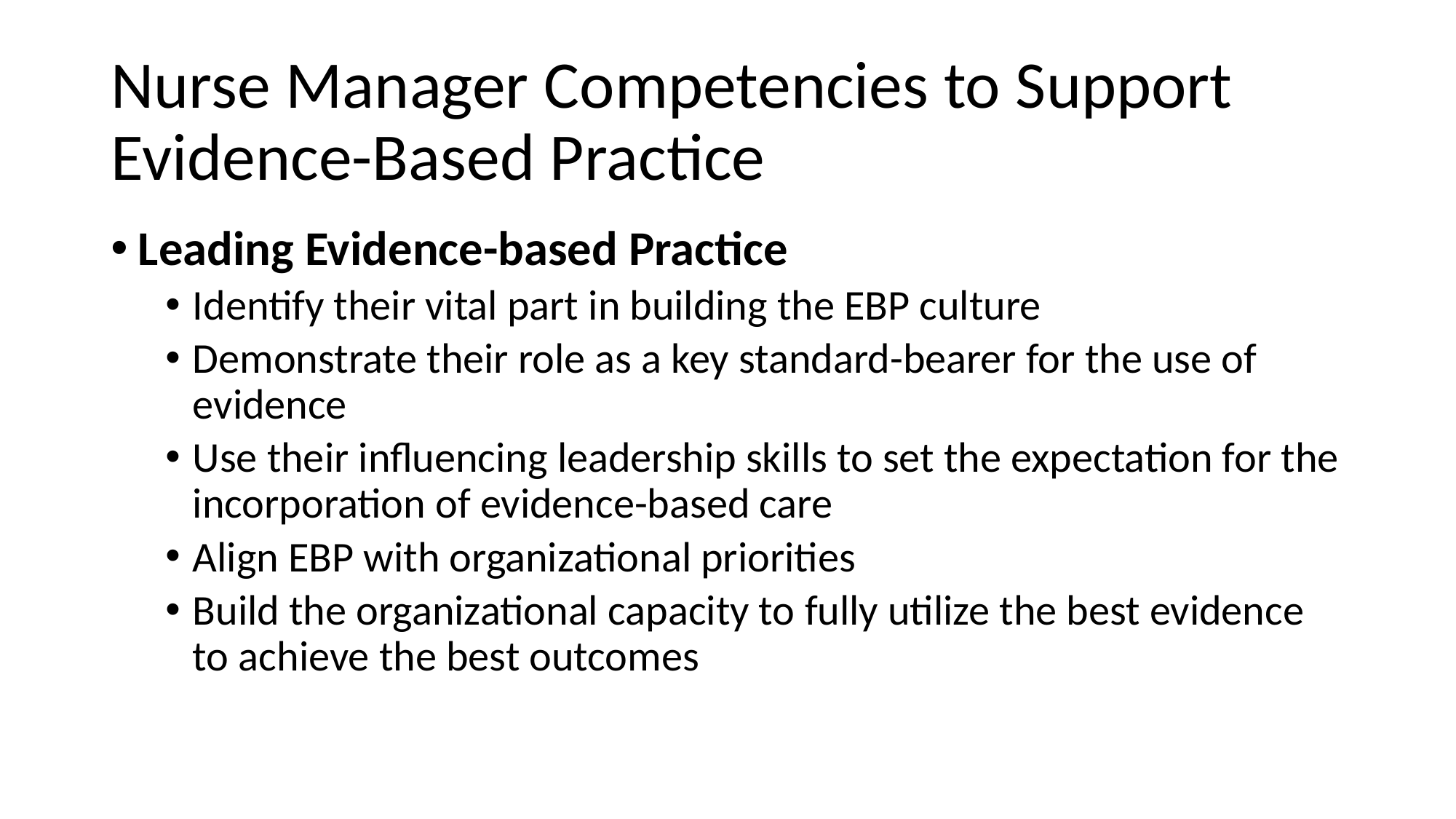

# Nurse Manager Competencies to Support Evidence-Based Practice
Leading Evidence-based Practice
Identify their vital part in building the EBP culture
Demonstrate their role as a key standard-bearer for the use of evidence
Use their influencing leadership skills to set the expectation for the incorporation of evidence-based care
Align EBP with organizational priorities
Build the organizational capacity to fully utilize the best evidence to achieve the best outcomes